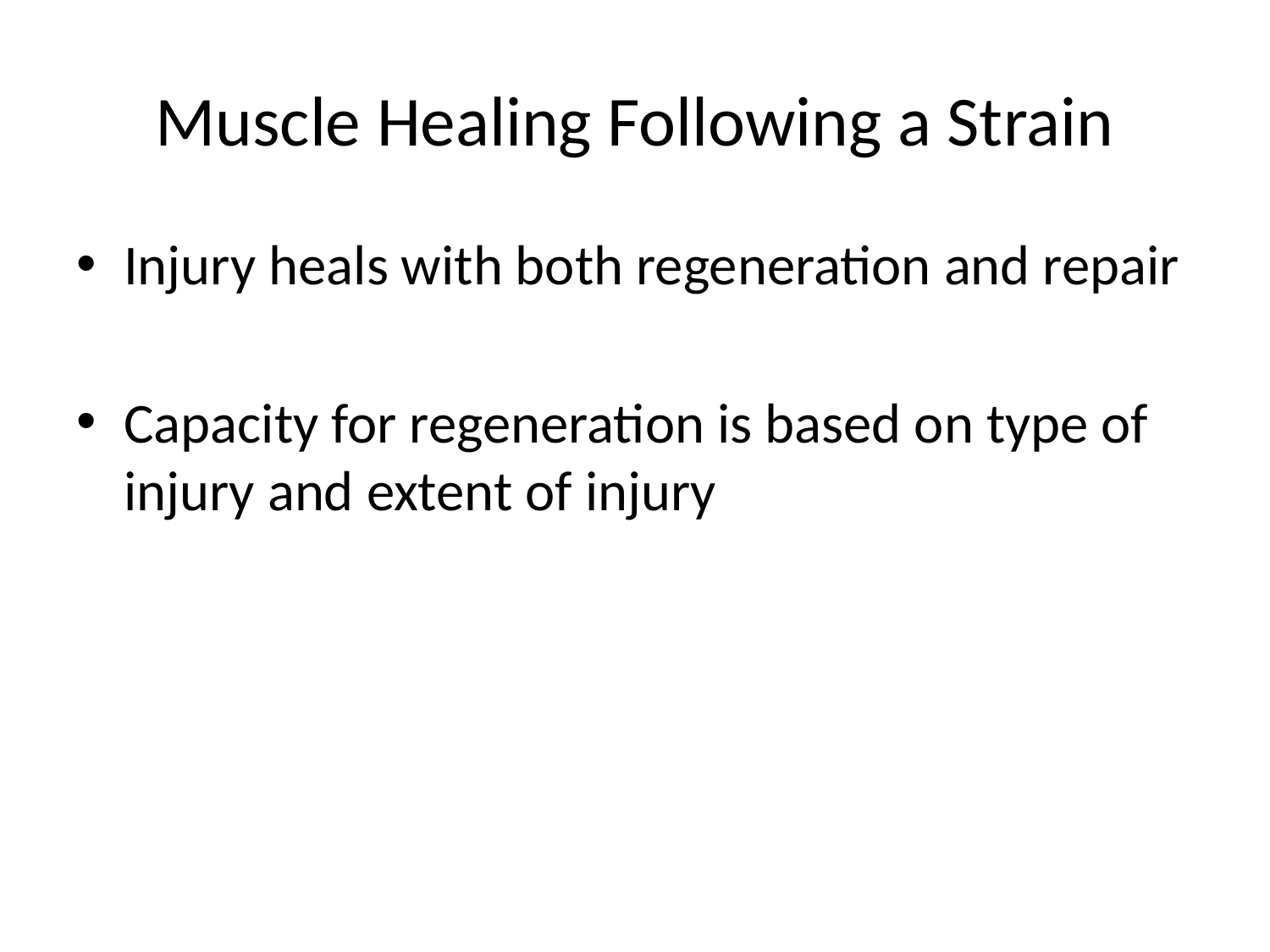

# Muscle Healing Following a Strain
Injury heals with both regeneration and repair

Capacity for regeneration is based on type of injury and extent of injury